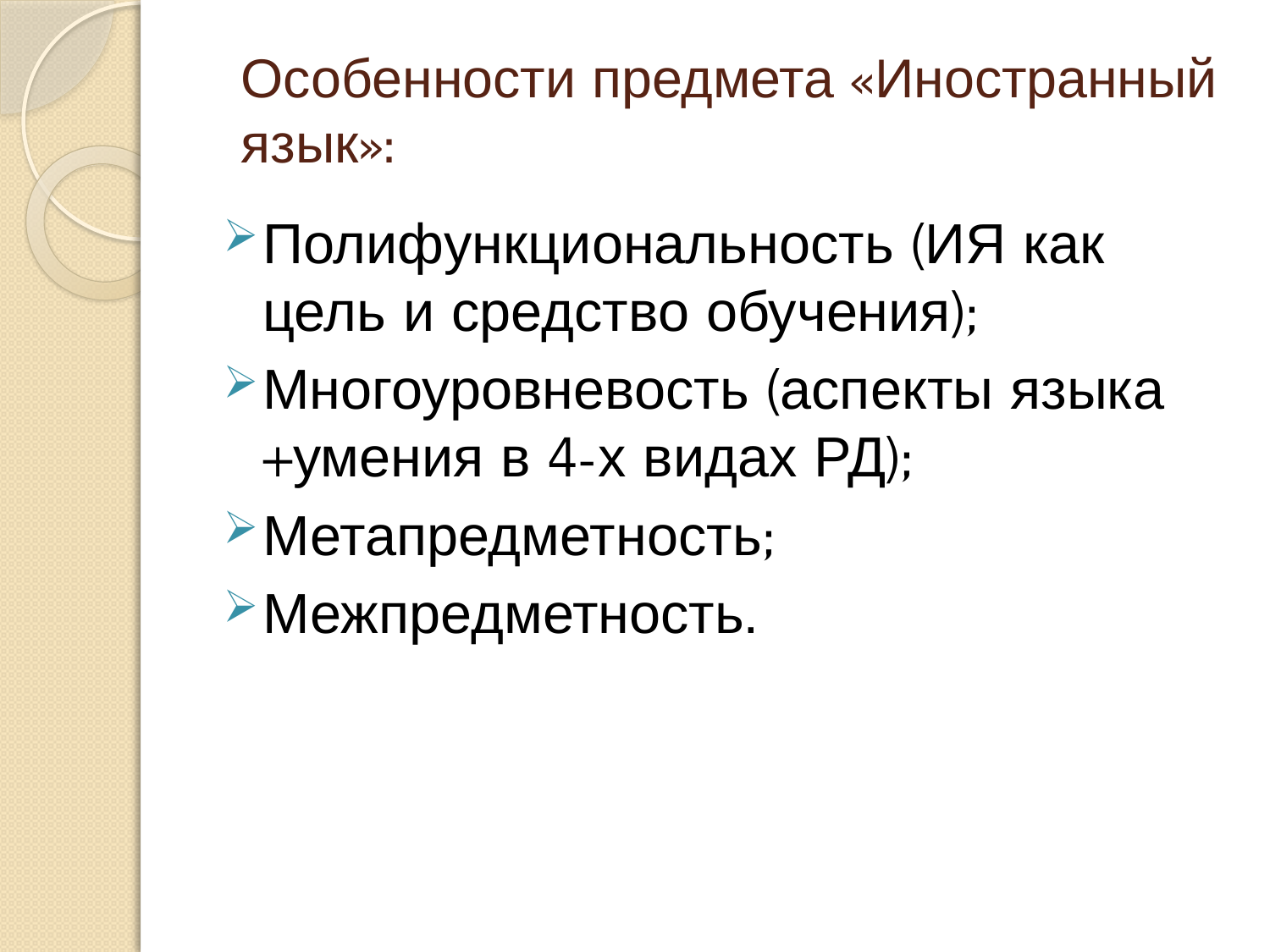

# Особенности предмета «Иностранный язык»:
Полифункциональность (ИЯ как цель и средство обучения);
Многоуровневость (аспекты языка +умения в 4-х видах РД);
Метапредметность;
Межпредметность.